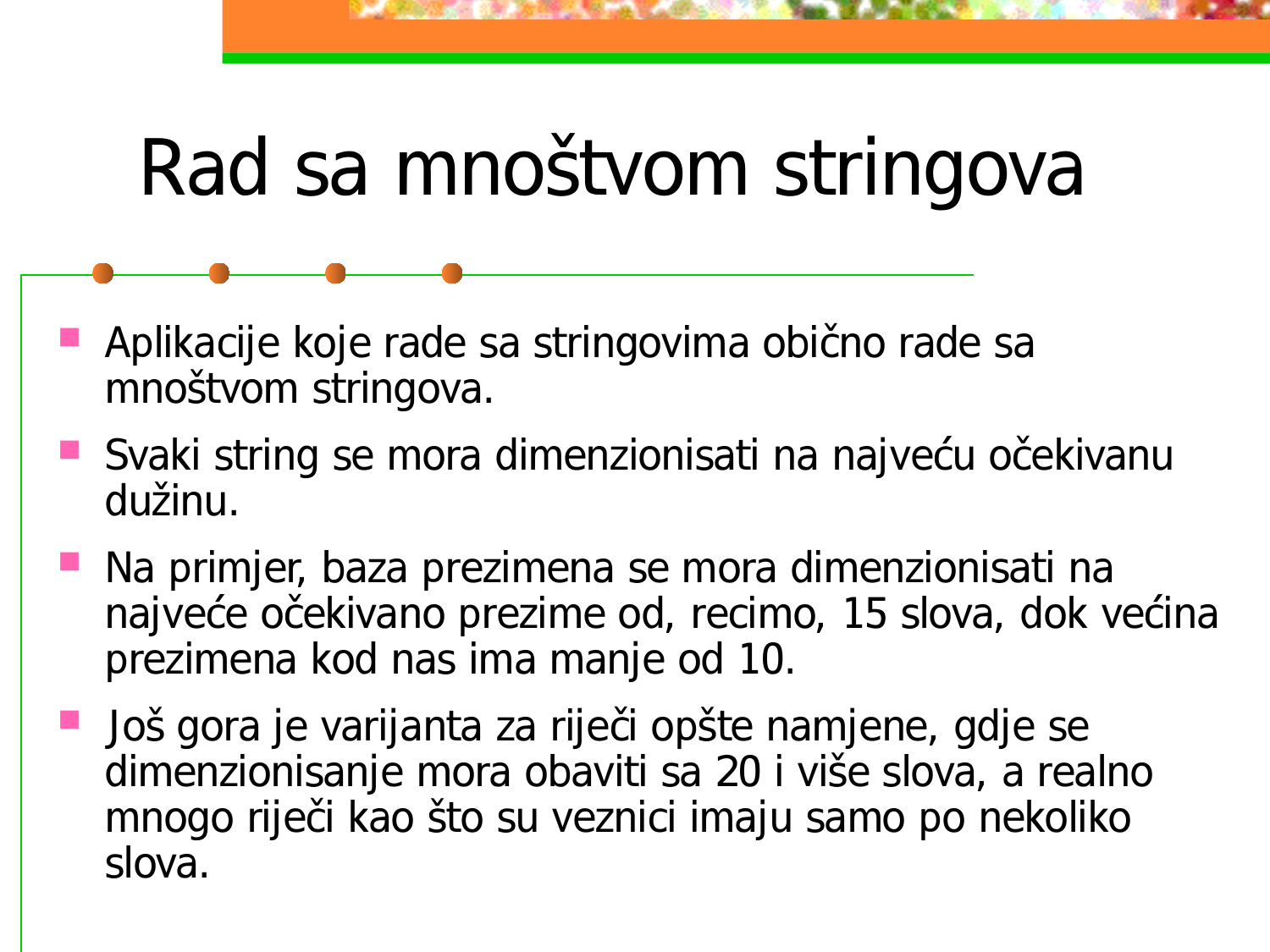

# Rad sa mnoštvom stringova
Aplikacije koje rade sa stringovima obično rade sa mnoštvom stringova.
Svaki string se mora dimenzionisati na najveću očekivanu dužinu.
Na primjer, baza prezimena se mora dimenzionisati na najveće očekivano prezime od, recimo, 15 slova, dok većina prezimena kod nas ima manje od 10.
Još gora je varijanta za riječi opšte namjene, gdje se dimenzionisanje mora obaviti sa 20 i više slova, a realno mnogo riječi kao što su veznici imaju samo po nekoliko slova.